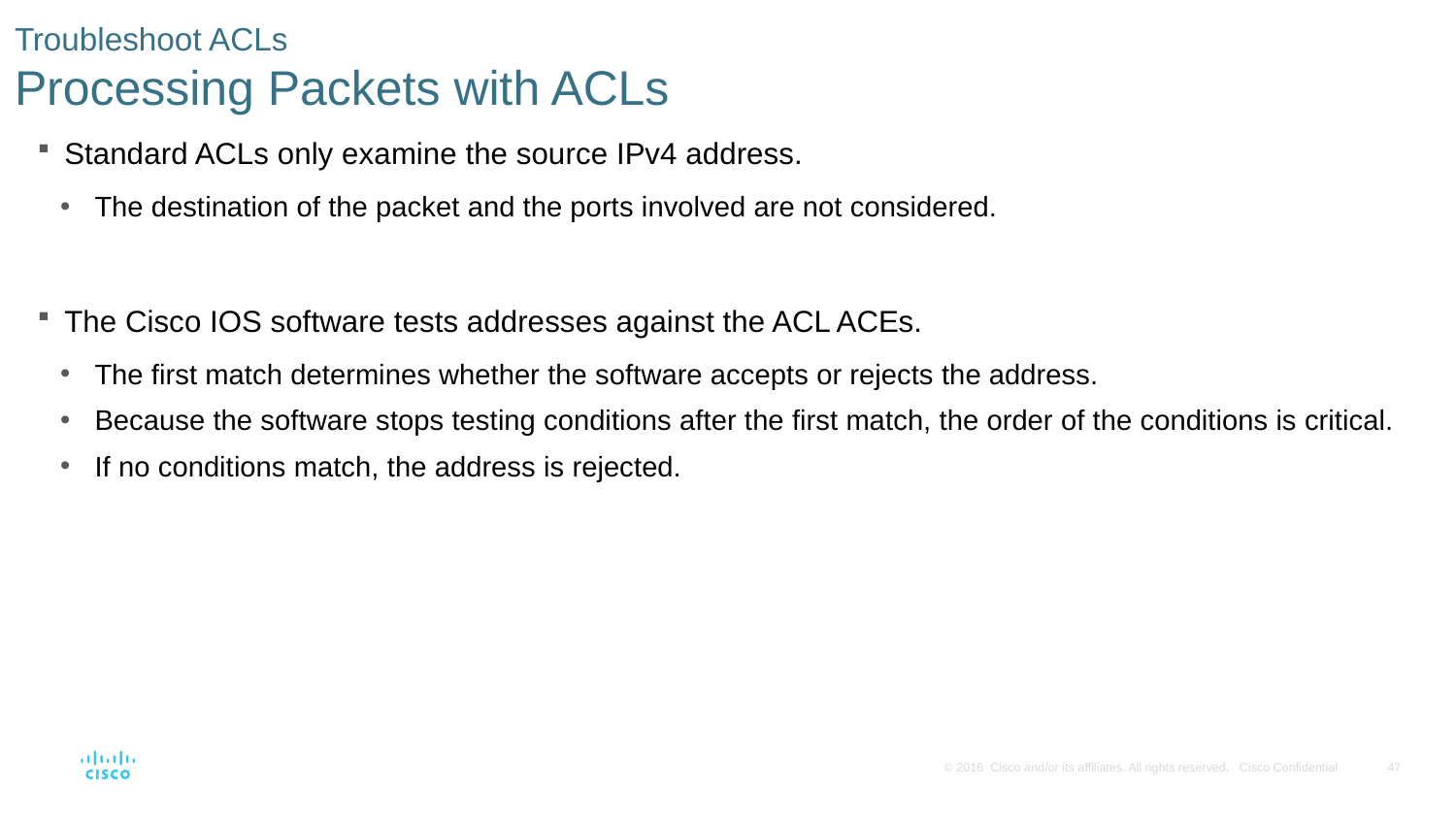

# Troubleshoot ACLs Processing Packets with ACLs
Standard ACLs only examine the source IPv4 address.
The destination of the packet and the ports involved are not considered.

The Cisco IOS software tests addresses against the ACL ACEs.
The first match determines whether the software accepts or rejects the address.
Because the software stops testing conditions after the first match, the order of the conditions is critical.
If no conditions match, the address is rejected.